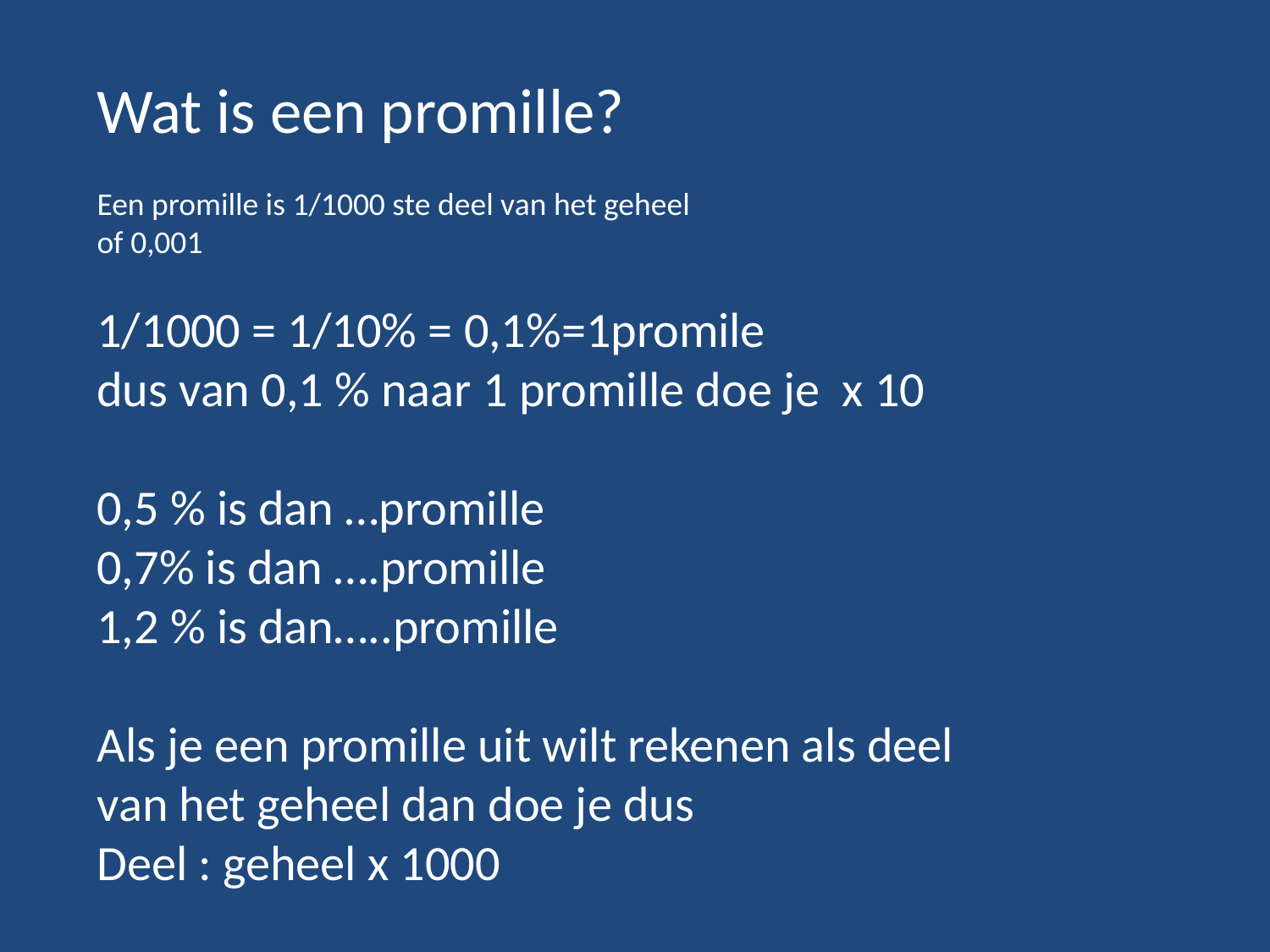

Wat is een promille?

Een promille is 1/1000 ste deel van het geheel
of 0,001

1/1000 = 1/10% = 0,1%=1promile
dus van 0,1 % naar 1 promille doe je  x 10

0,5 % is dan …promille
0,7% is dan ….promille
1,2 % is dan…..promille

Als je een promille uit wilt rekenen als deel van het geheel dan doe je dus
Deel : geheel x 1000